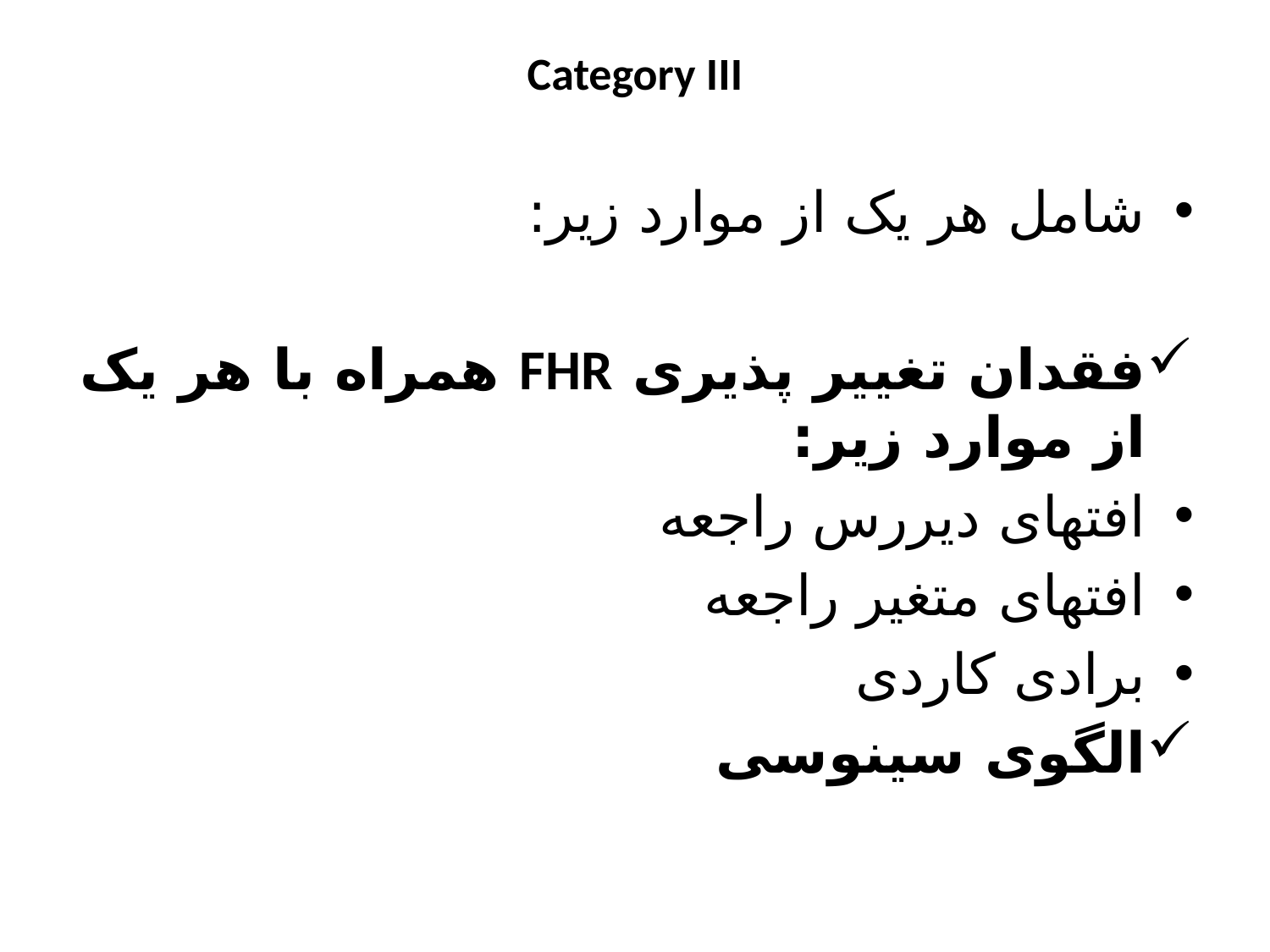

# Category III
شامل هر یک از موارد زیر:

فقدان تغییر پذیری FHR همراه با هر یک از موارد زیر:
افتهای دیررس راجعه
افتهای متغیر راجعه
برادی کاردی
الگوی سینوسی